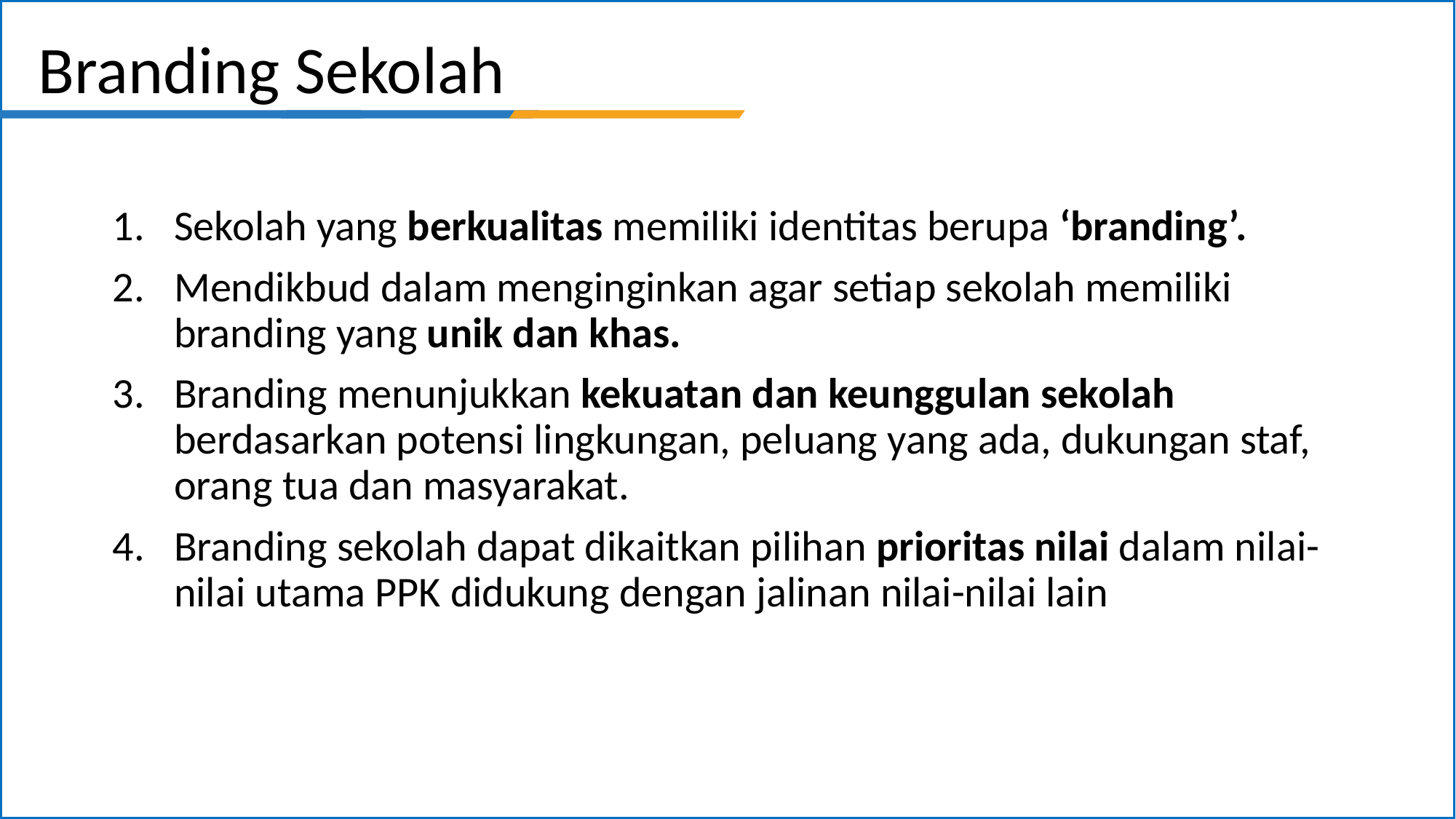

# Branding Sekolah

Sekolah yang berkualitas memiliki identitas berupa ‘branding’.
Mendikbud dalam menginginkan agar setiap sekolah memiliki branding yang unik dan khas.
Branding menunjukkan kekuatan dan keunggulan sekolah berdasarkan potensi lingkungan, peluang yang ada, dukungan staf, orang tua dan masyarakat.
Branding sekolah dapat dikaitkan pilihan prioritas nilai dalam nilai-nilai utama PPK didukung dengan jalinan nilai-nilai lain